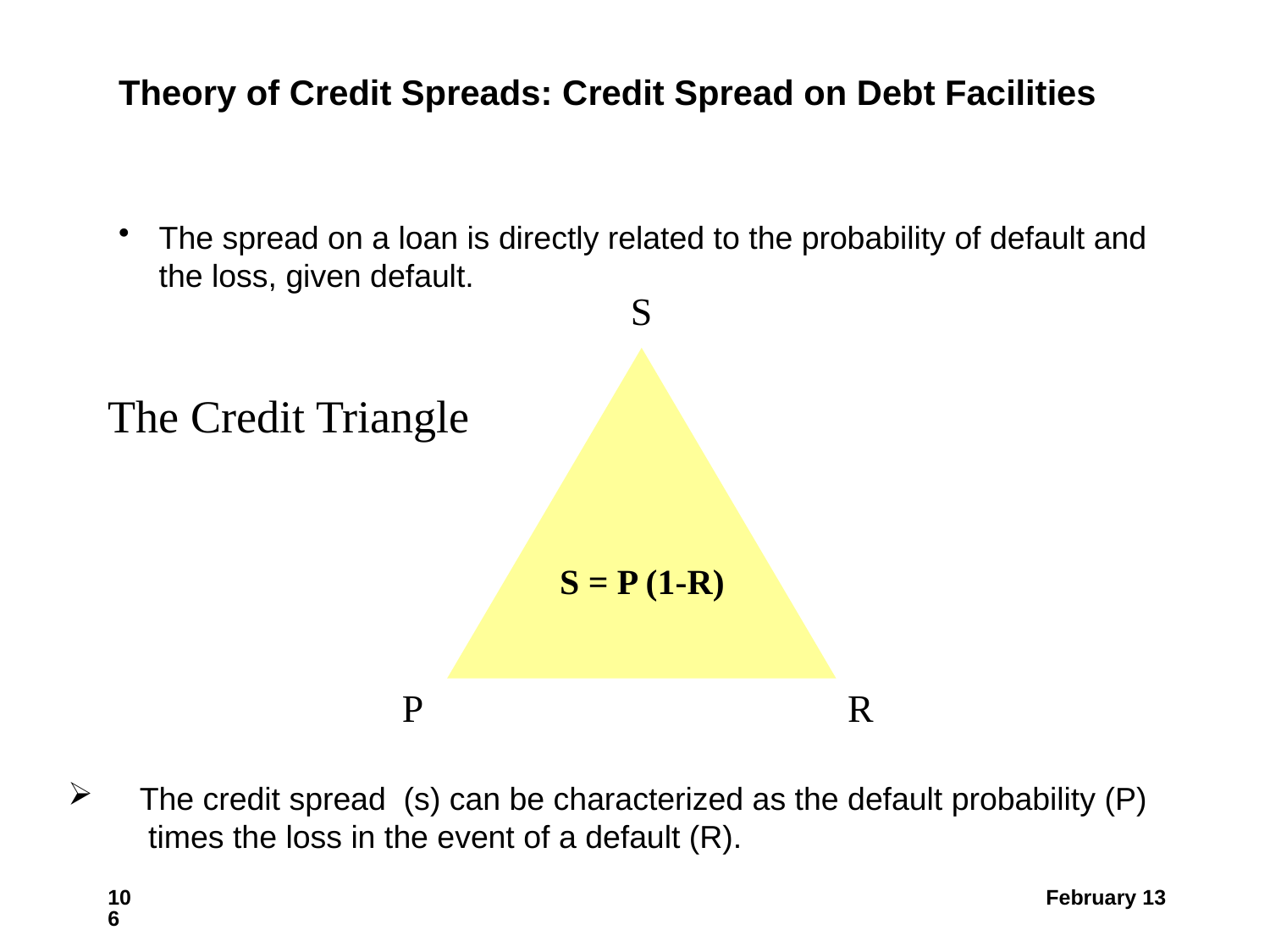

# Theory of Credit Spreads: Credit Spread on Debt Facilities
The spread on a loan is directly related to the probability of default and the loss, given default.

S

The Credit Triangle
S = P (1-R)
P
R
The credit spread  (s) can be characterized as the default probability (P)  times the loss in the event of a default (R).